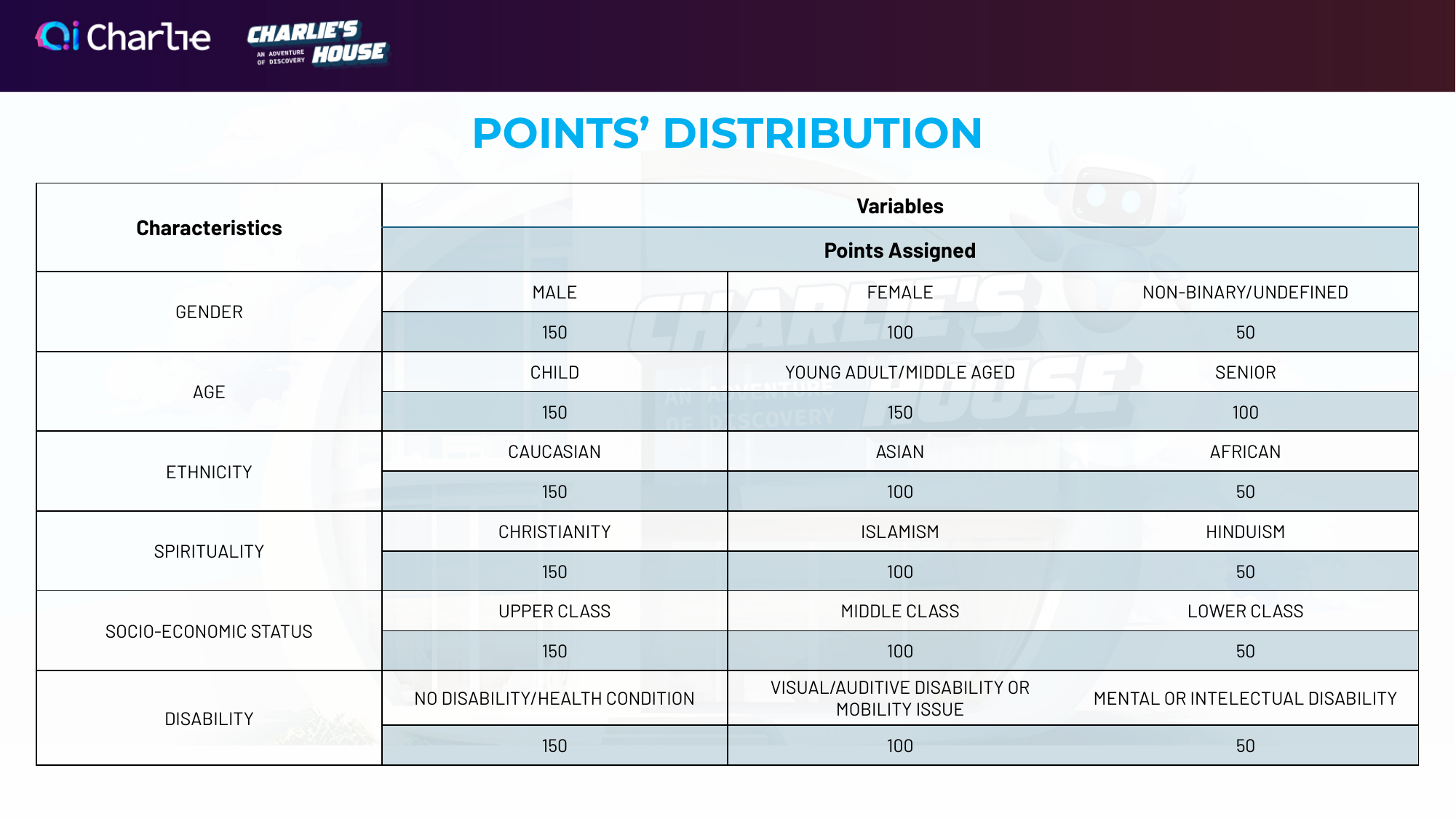

POINTS’ DISTRIBUTION
| Characteristics | Variables |  |  |
| --- | --- | --- | --- |
|  | Points Assigned |  |  |
| GENDER | MALE | FEMALE | NON-BINARY/UNDEFINED |
|  | 150 | 100 | 50 |
| AGE | CHILD | YOUNG ADULT/MIDDLE AGED | SENIOR |
|  | 150 | 150 | 100 |
| ETHNICITY | CAUCASIAN | ASIAN | AFRICAN |
|  | 150 | 100 | 50 |
| SPIRITUALITY | CHRISTIANITY | ISLAMISM | HINDUISM |
|  | 150 | 100 | 50 |
| SOCIO-ECONOMIC STATUS | UPPER CLASS | MIDDLE CLASS | LOWER CLASS |
|  | 150 | 100 | 50 |
| DISABILITY | NO DISABILITY/HEALTH CONDITION | VISUAL/AUDITIVE DISABILITY OR MOBILITY ISSUE | MENTAL OR INTELECTUAL DISABILITY |
|  | 150 | 100 | 50 |